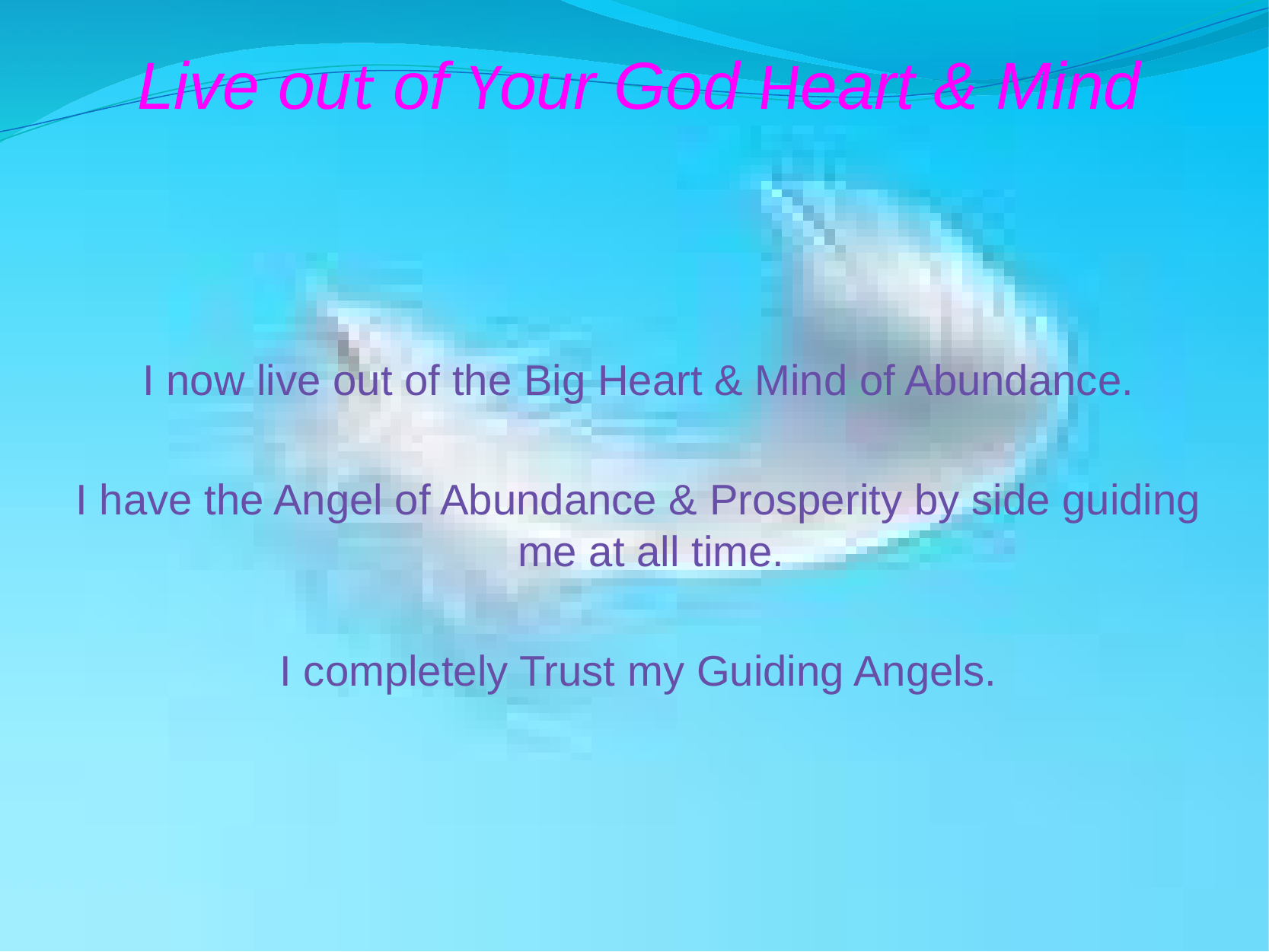

# Live out of Your God Heart & Mind

I now live out of the Big Heart & Mind of Abundance.

I have the Angel of Abundance & Prosperity by side guiding me at all time.

I completely Trust my Guiding Angels.

 www.angelwhispers.ie